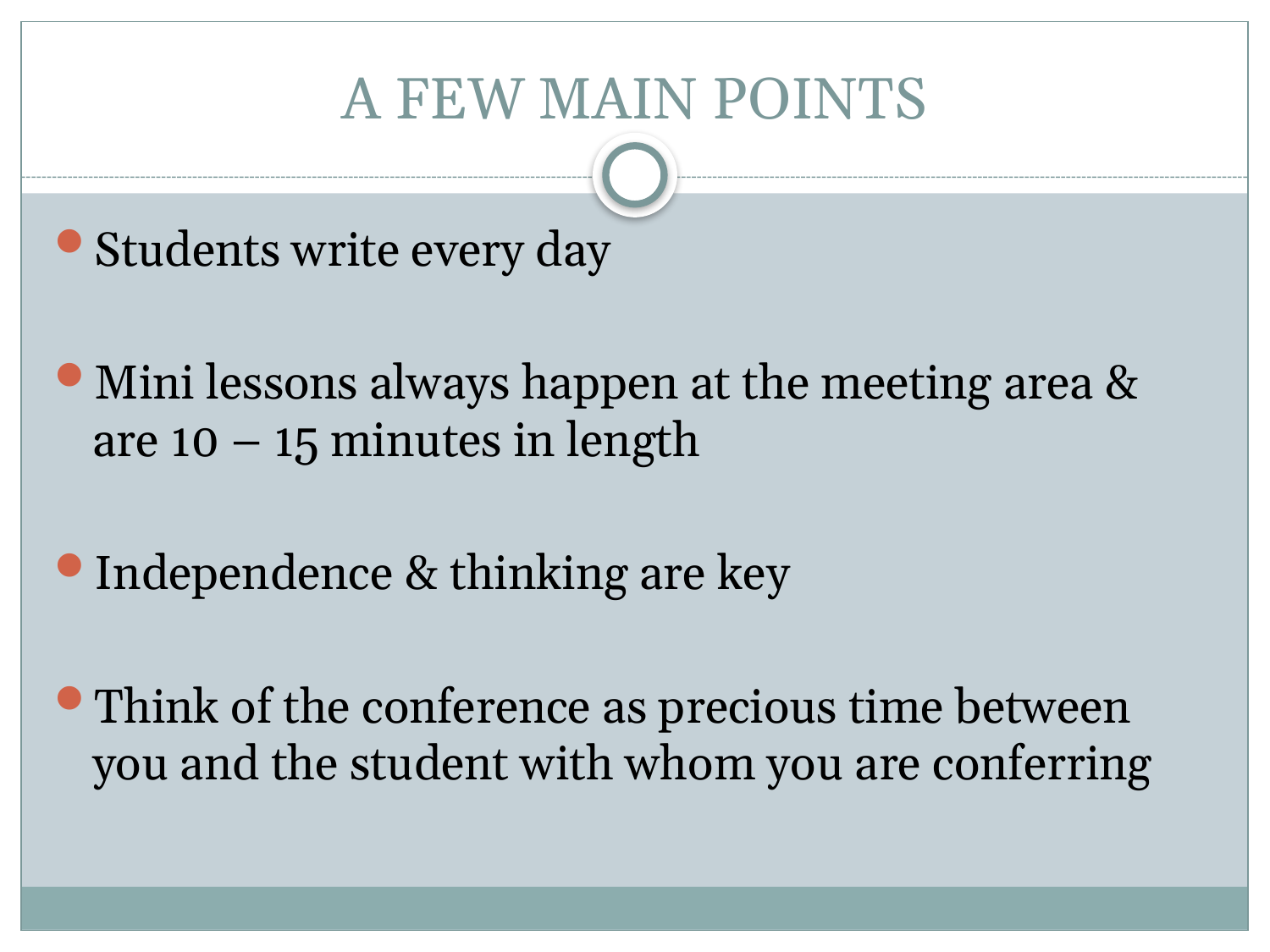

# A FEW MAIN POINTS
Students write every day

Mini lessons always happen at the meeting area & are 10 – 15 minutes in length

Independence & thinking are key

Think of the conference as precious time between you and the student with whom you are conferring